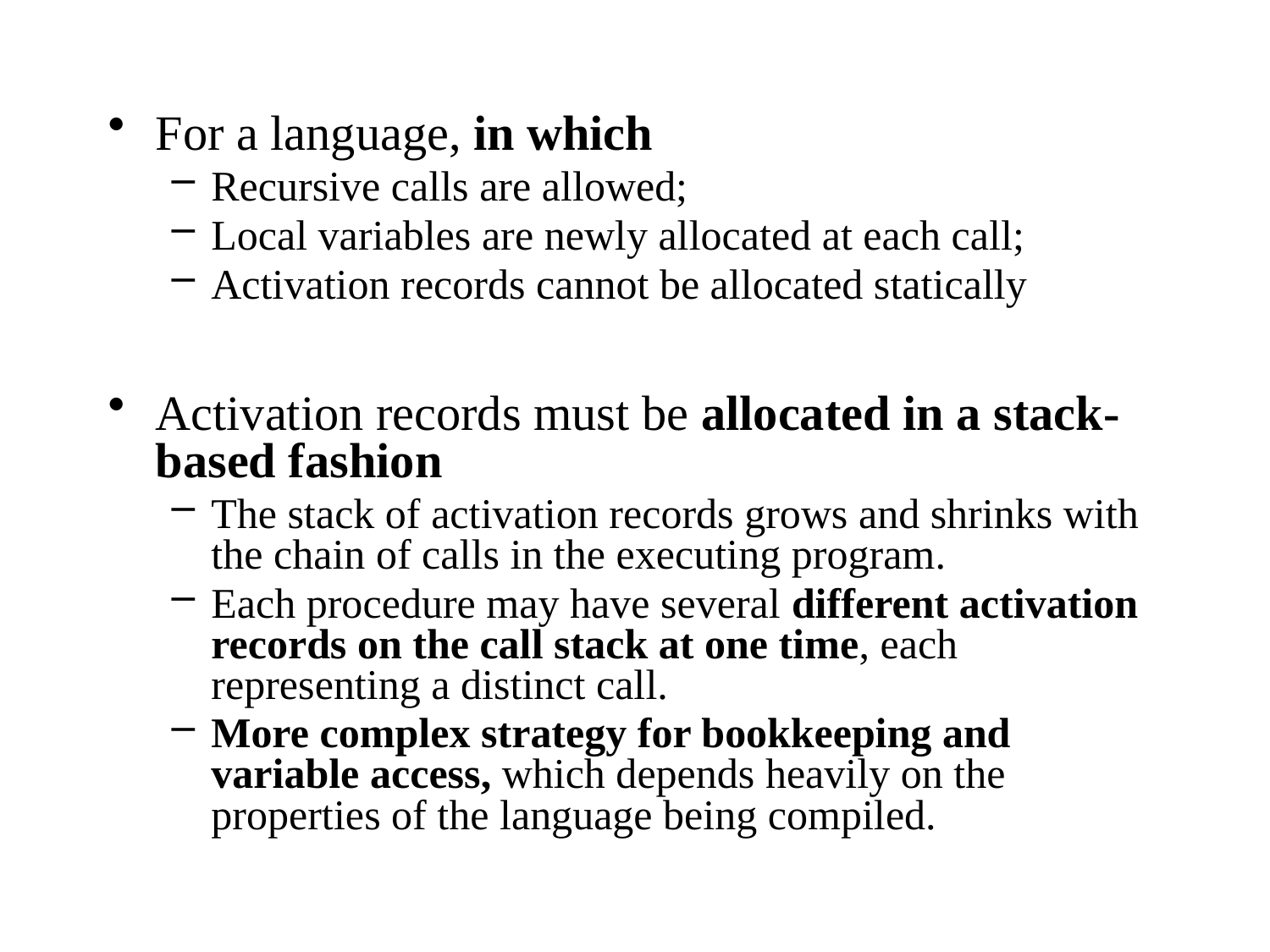

For a language, in which
Recursive calls are allowed;
Local variables are newly allocated at each call;
Activation records cannot be allocated statically

Activation records must be allocated in a stack-based fashion
The stack of activation records grows and shrinks with the chain of calls in the executing program.
Each procedure may have several different activation records on the call stack at one time, each representing a distinct call.
More complex strategy for bookkeeping and variable access, which depends heavily on the properties of the language being compiled.